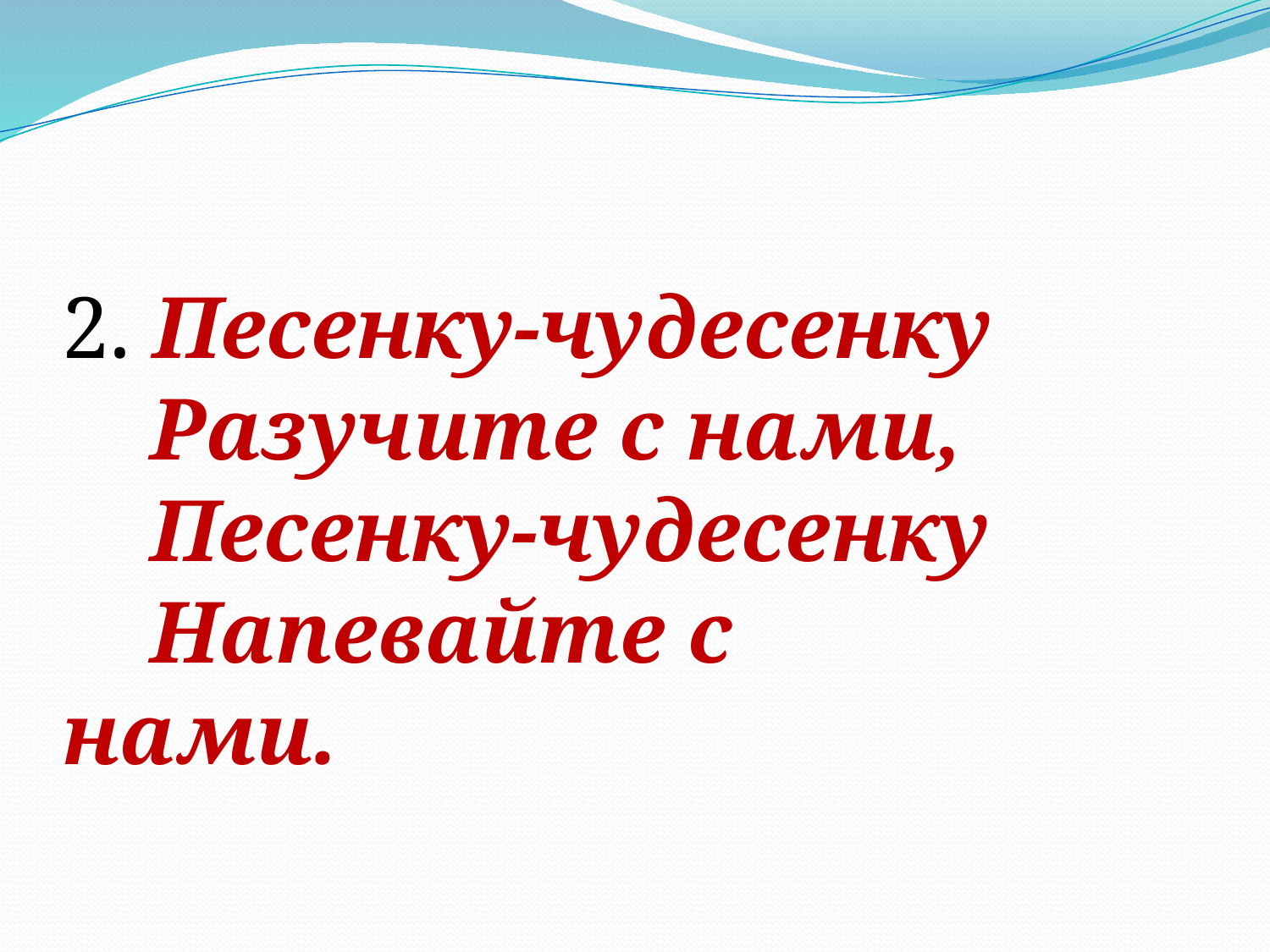

#
2. Песенку-чудесенку
    Разучите с нами,
    Песенку-чудесенку
    Напевайте с нами.